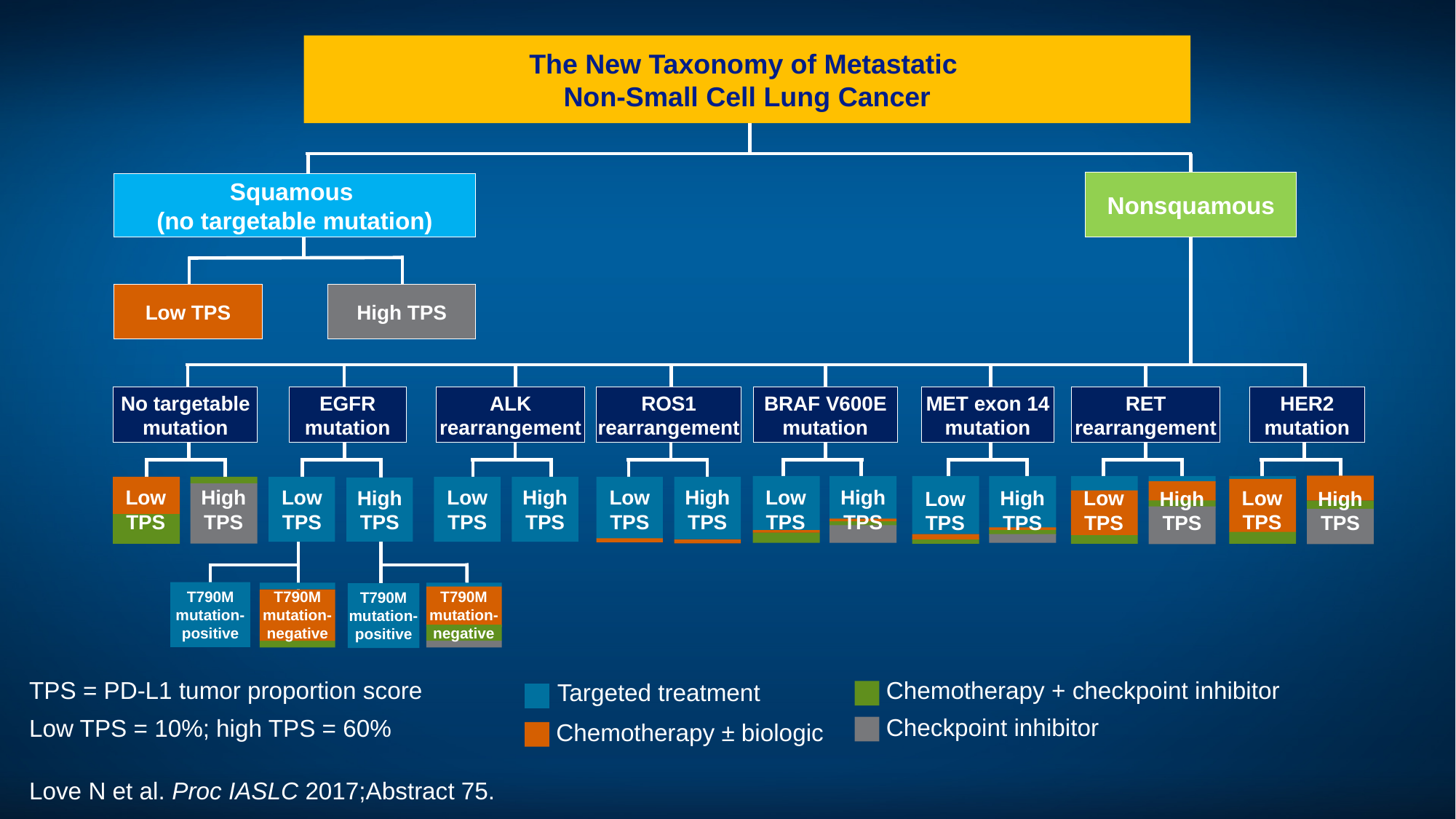

The New Taxonomy of Metastatic
Non-Small Cell Lung Cancer
Nonsquamous
Squamous
(no targetable mutation)
Low TPS
High TPS
No targetable mutation
EGFR mutation
ALK rearrangement
ROS1 rearrangement
BRAF V600E mutation
MET exon 14 mutation
RET rearrangement
HER2 mutation
Low TPS

High TPS
Low TPS
High TPS
Low TPS
Low TPS
High TPS
Low TPS
High TPS

Low TPS
High TPS

Low TPS
High TPS
Low TPS

High TPS
High TPS
T790M mutation-positive
T790M mutation-negative
T790M mutation-negative

T790M mutation-positive
Chemotherapy + checkpoint inhibitor
TPS = PD-L1 tumor proportion score
Low TPS = 10%; high TPS = 60%
 Targeted treatment

Checkpoint inhibitor
Chemotherapy ± biologic

Love N et al. Proc IASLC 2017;Abstract 75.